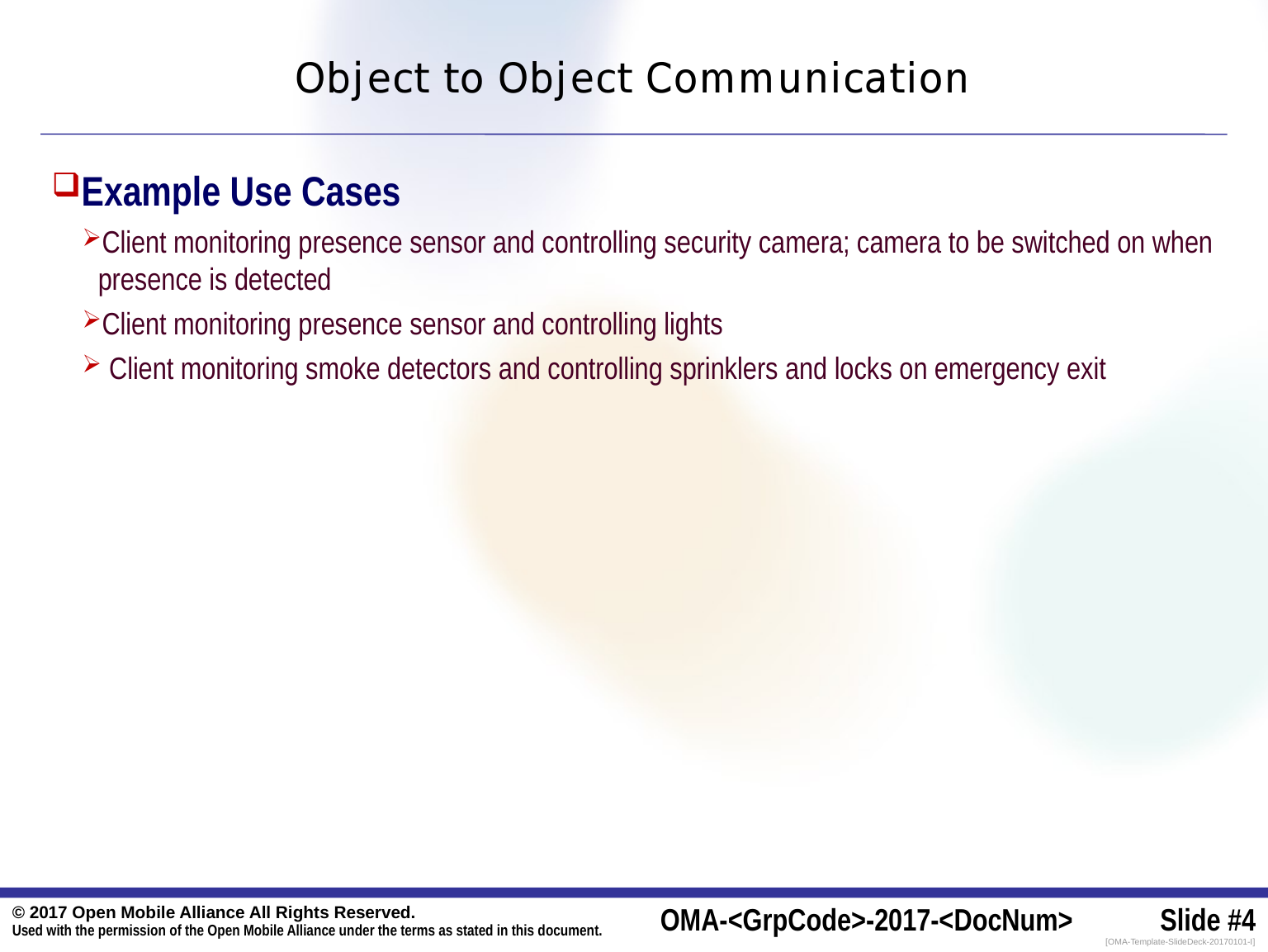

# Object to Object Communication
Example Use Cases
Client monitoring presence sensor and controlling security camera; camera to be switched on when presence is detected
Client monitoring presence sensor and controlling lights
 Client monitoring smoke detectors and controlling sprinklers and locks on emergency exit